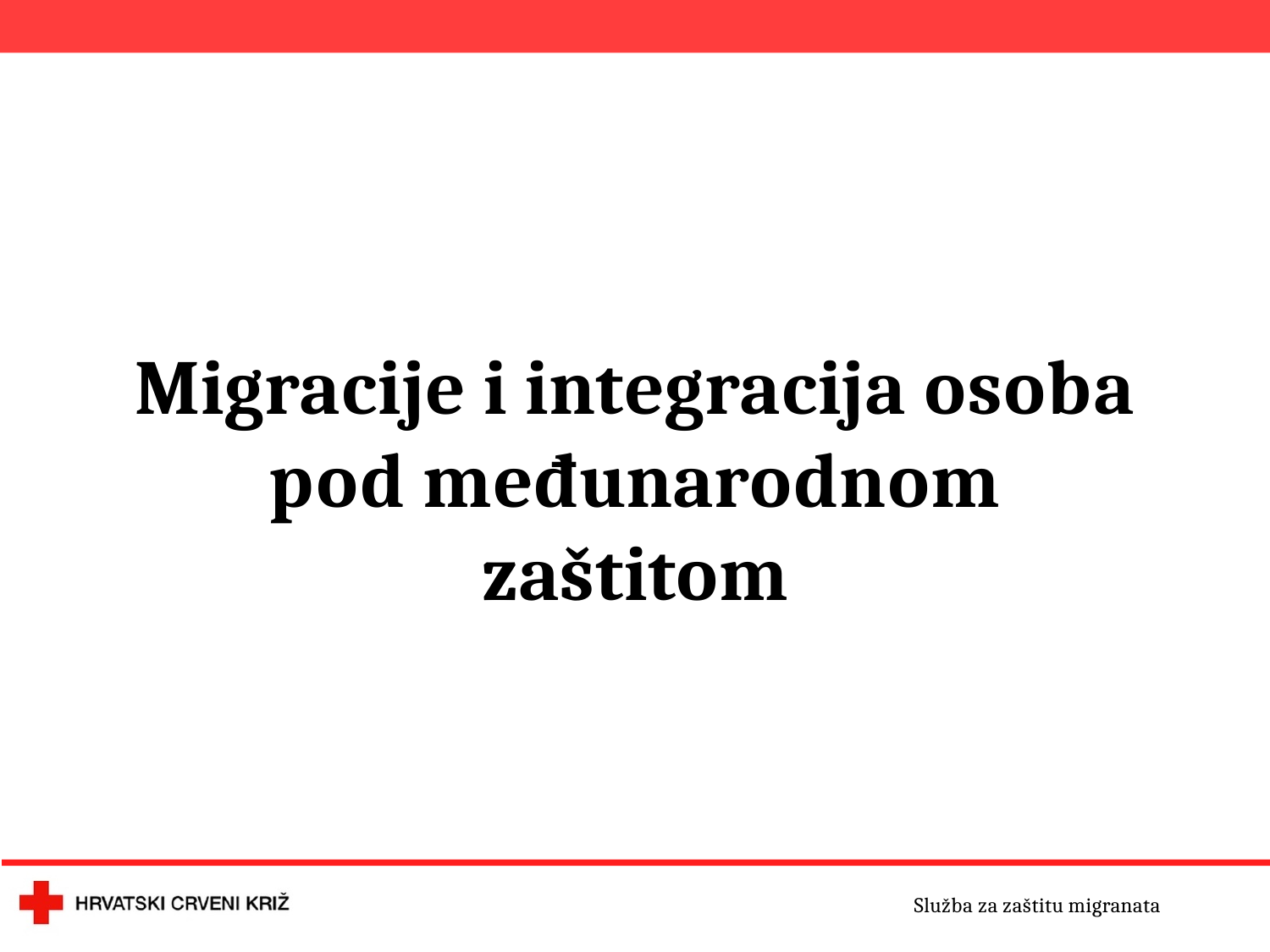

# Migracije i integracija osoba pod međunarodnom zaštitom